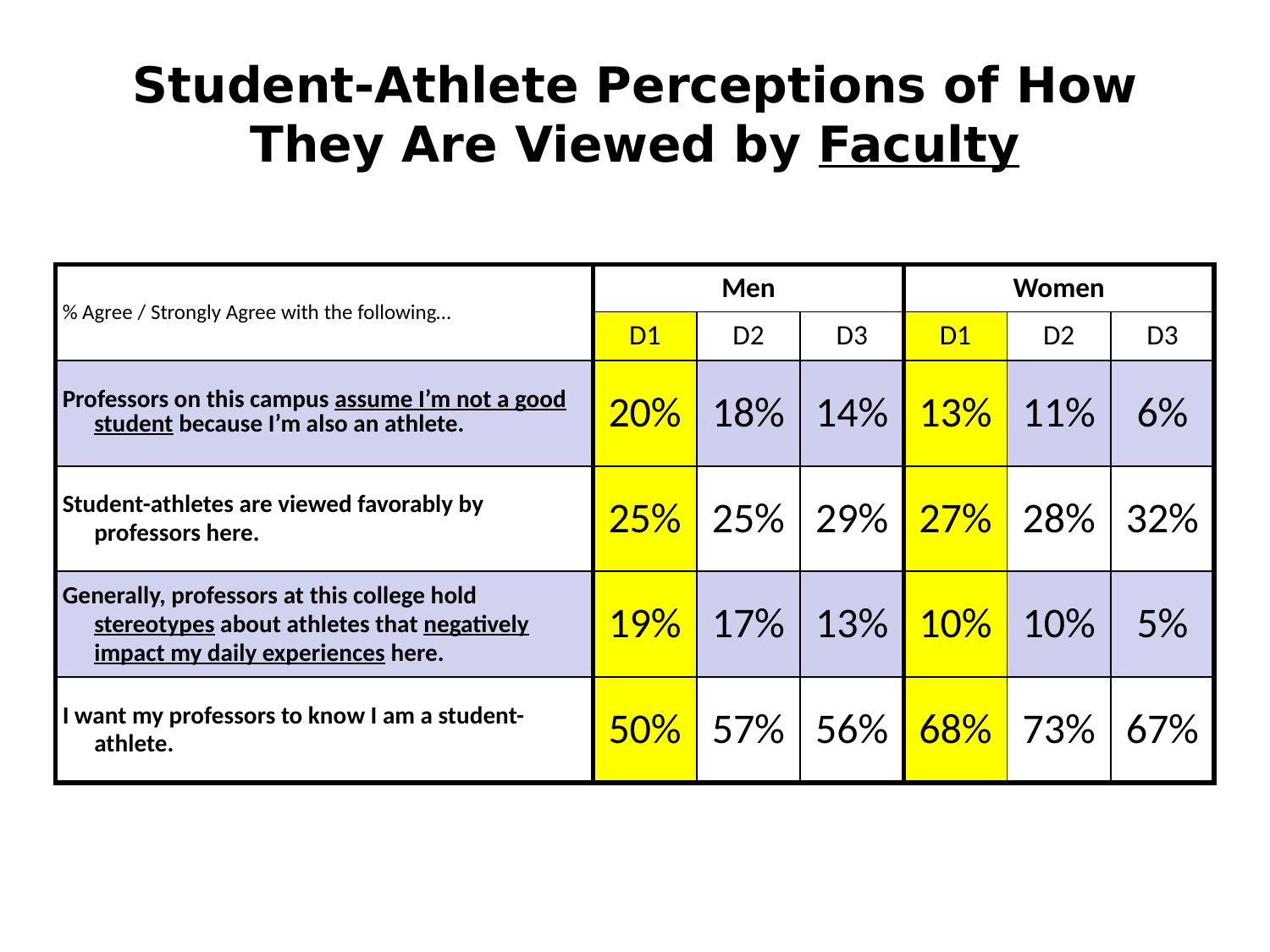

# Student-Athlete Perceptions of How They Are Viewed by Faculty
| % Agree / Strongly Agree with the following… | Men |  |  | Women |  |  |
| --- | --- | --- | --- | --- | --- | --- |
|  | D1 | D2 | D3 | D1 | D2 | D3 |
| Professors on this campus assume I’m not a good student because I’m also an athlete. | 20% | 18% | 14% | 13% | 11% | 6% |
| Student-athletes are viewed favorably by professors here. | 25% | 25% | 29% | 27% | 28% | 32% |
| Generally, professors at this college hold stereotypes about athletes that negatively impact my daily experiences here. | 19% | 17% | 13% | 10% | 10% | 5% |
| I want my professors to know I am a student-athlete. | 50% | 57% | 56% | 68% | 73% | 67% |